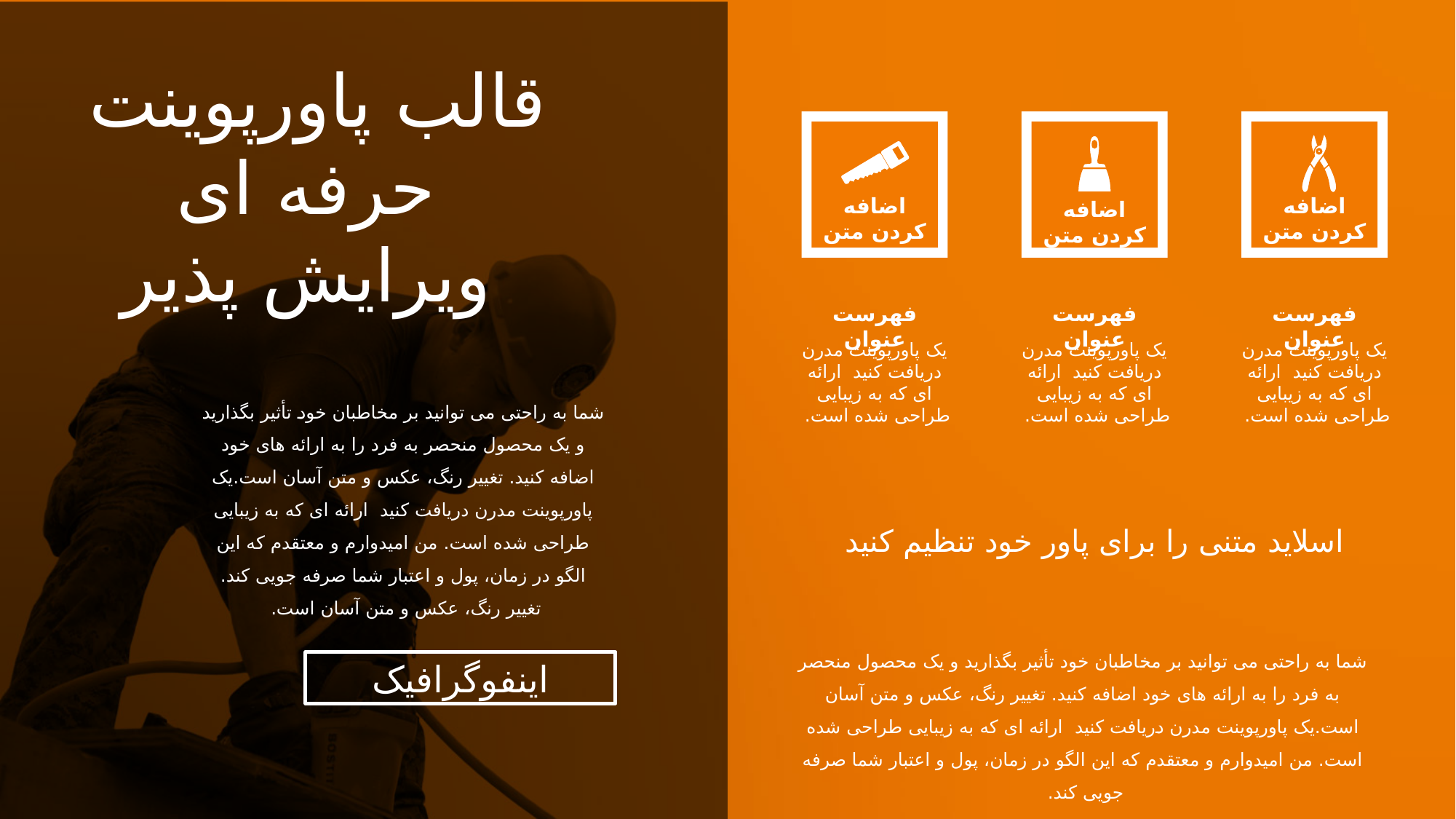

قالب پاورپوینت
 حرفه ای
 ویرایش پذیر

اضافه کردن متن
اضافه کردن متن
اضافه کردن متن
فهرست عنوان
یک پاورپوینت مدرن دریافت کنید  ارائه ای که به زیبایی طراحی شده است.
فهرست عنوان
یک پاورپوینت مدرن دریافت کنید  ارائه ای که به زیبایی طراحی شده است.
فهرست عنوان
یک پاورپوینت مدرن دریافت کنید  ارائه ای که به زیبایی طراحی شده است.
شما به راحتی می توانید بر مخاطبان خود تأثیر بگذارید و یک محصول منحصر به فرد را به ارائه های خود اضافه کنید. تغییر رنگ، عکس و متن آسان است.یک پاورپوینت مدرن دریافت کنید  ارائه ای که به زیبایی طراحی شده است. من امیدوارم و معتقدم که این الگو در زمان، پول و اعتبار شما صرفه جویی کند. تغییر رنگ، عکس و متن آسان است.
اسلاید متنی را برای پاور خود تنظیم کنید
شما به راحتی می توانید بر مخاطبان خود تأثیر بگذارید و یک محصول منحصر به فرد را به ارائه های خود اضافه کنید. تغییر رنگ، عکس و متن آسان است.یک پاورپوینت مدرن دریافت کنید  ارائه ای که به زیبایی طراحی شده است. من امیدوارم و معتقدم که این الگو در زمان، پول و اعتبار شما صرفه جویی کند.
اینفوگرافیک